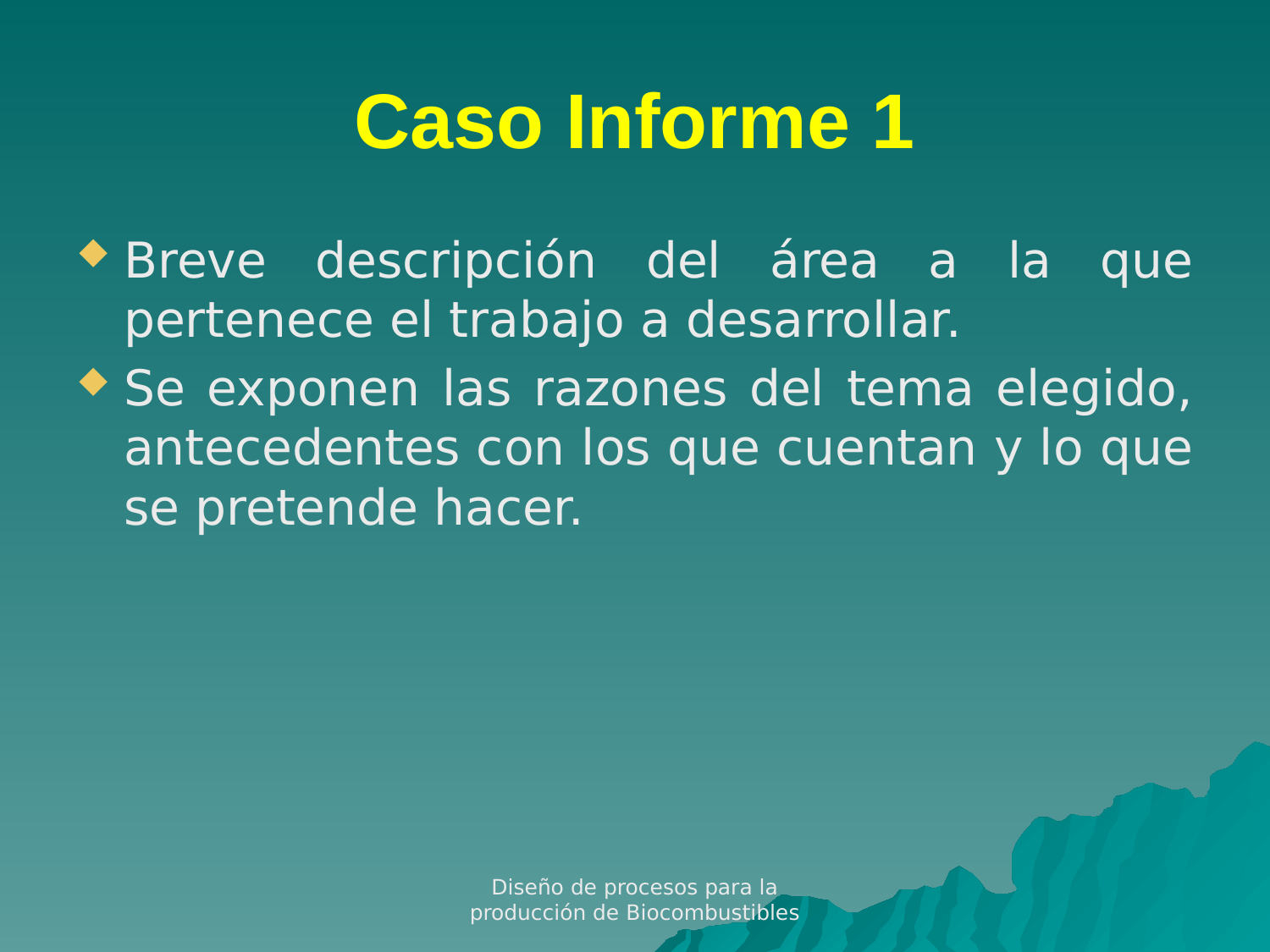

# Caso Informe 1
Breve descripción del área a la que pertenece el trabajo a desarrollar.
Se exponen las razones del tema elegido, antecedentes con los que cuentan y lo que se pretende hacer.
Diseño de procesos para la producción de Biocombustibles